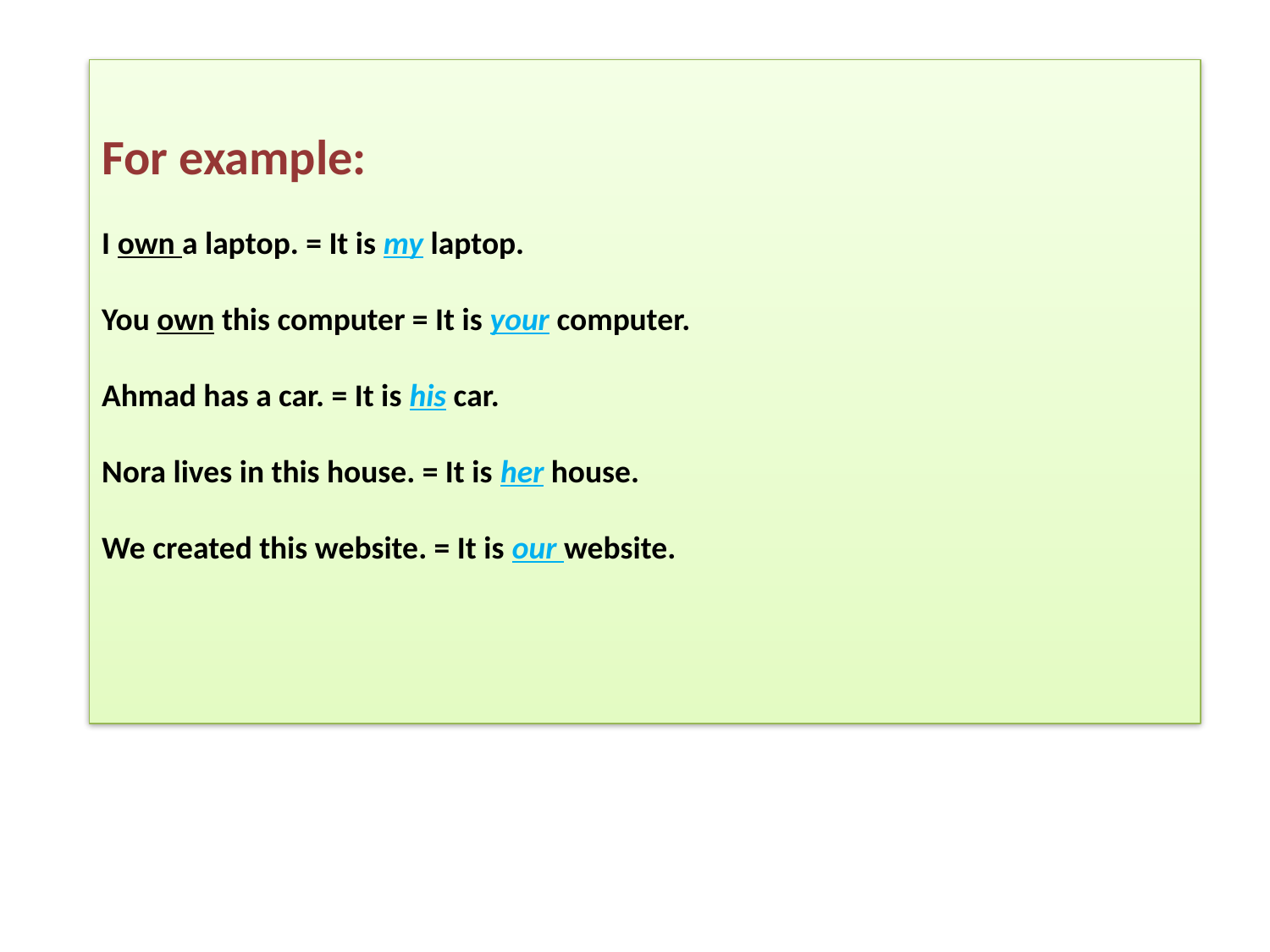

For example:
I own a laptop. = It is my laptop.
You own this computer = It is your computer.
Ahmad has a car. = It is his car.
Nora lives in this house. = It is her house.
We created this website. = It is our website.